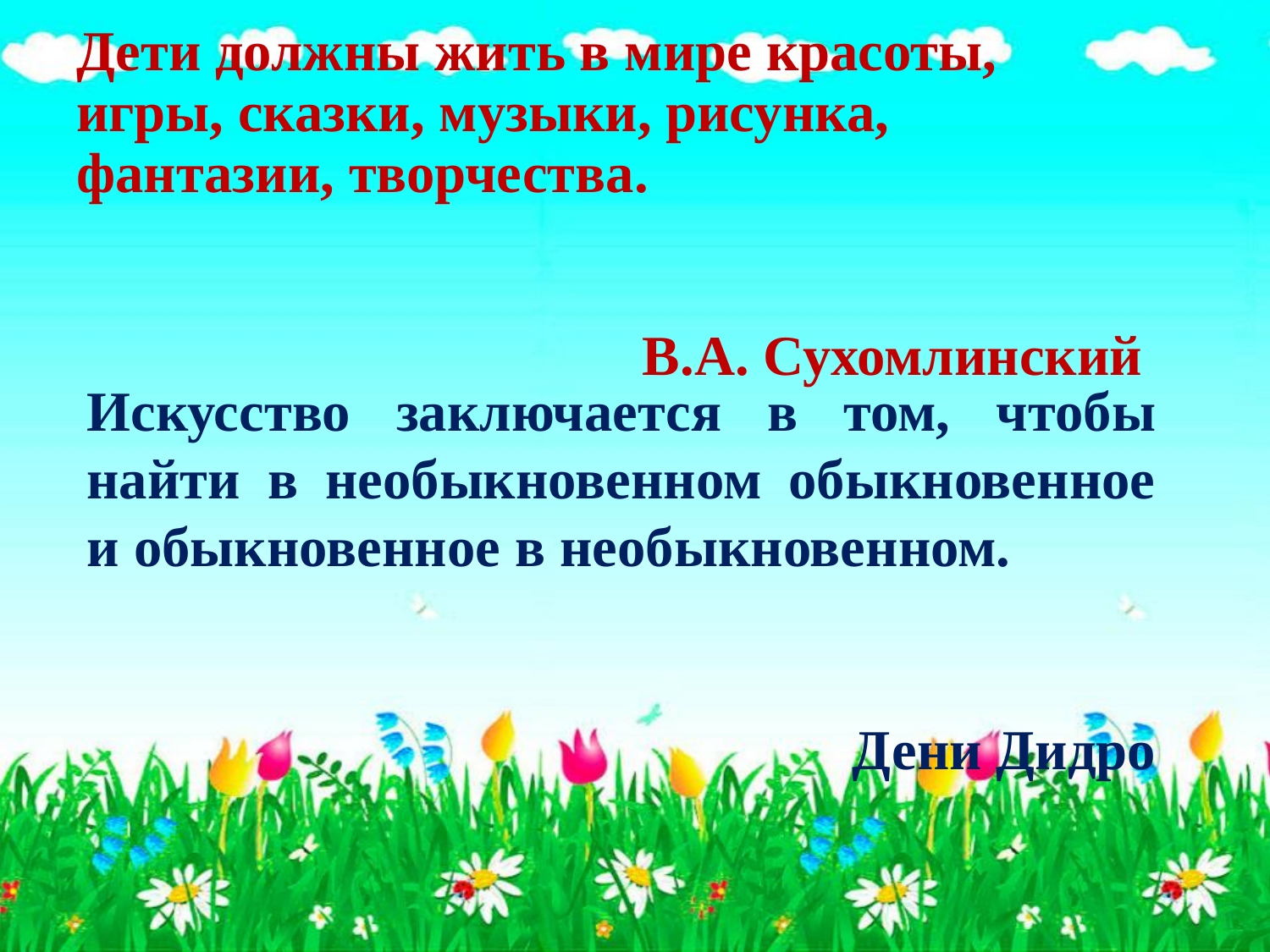

# Дети должны жить в мире красоты, игры, сказки, музыки, рисунка, фантазии, творчества. В.А. Сухомлинский
Искусство заключается в том, чтобы найти в необыкновенном обыкновенное и обыкновенное в необыкновенном.

                                                      Дени Дидро